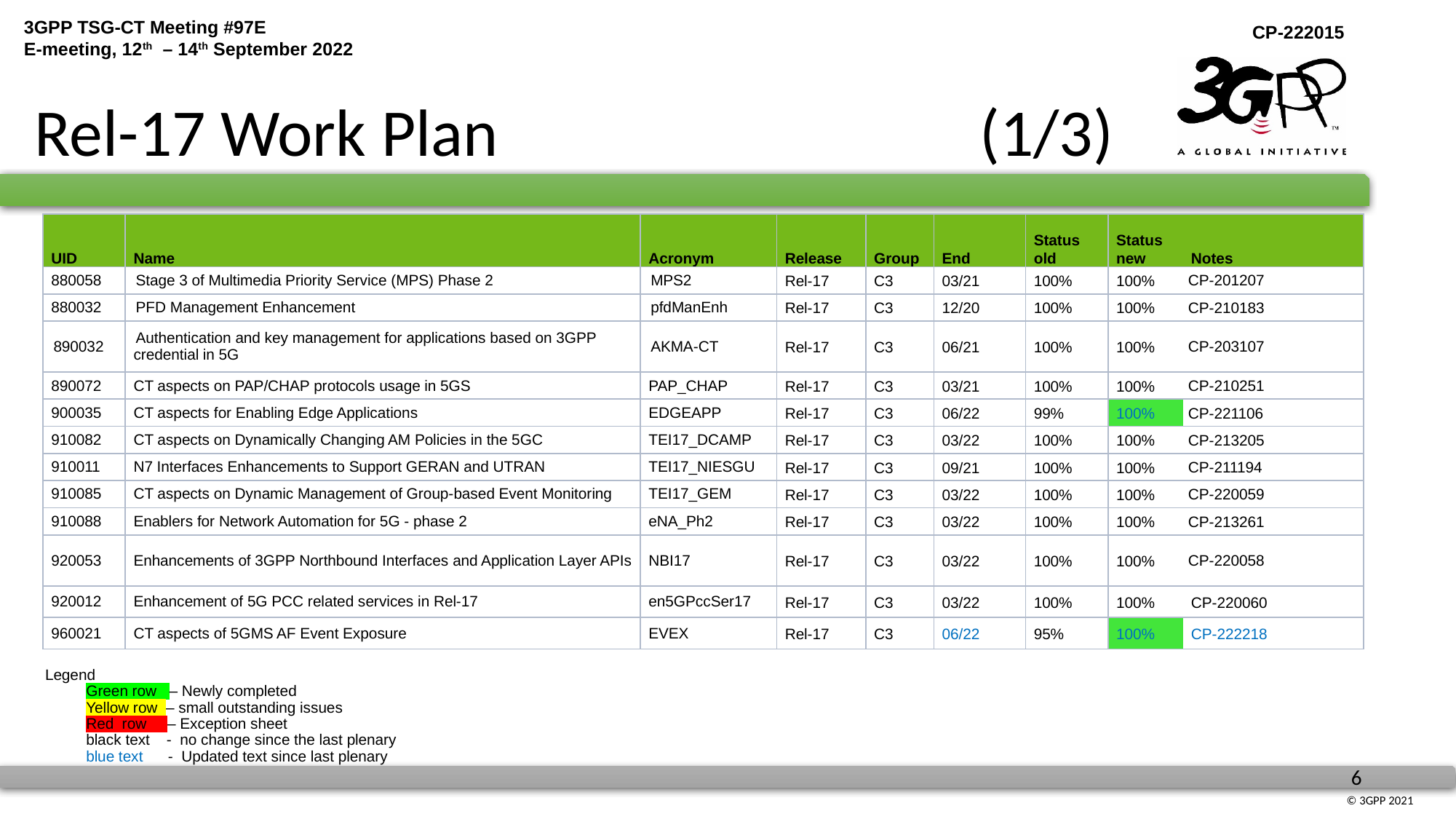

# Rel-17 Work Plan                                (1/3)
| UID | Name | Acronym | Release | Group | End | Status old | Status new | Notes |
| --- | --- | --- | --- | --- | --- | --- | --- | --- |
| 880058 | Stage 3 of Multimedia Priority Service (MPS) Phase 2 | MPS2 | Rel-17 | C3 | 03/21 | 100% | 100% | CP-201207 |
| 880032 | PFD Management Enhancement | pfdManEnh | Rel-17 | C3 | 12/20 | 100% | 100% | CP-210183 |
| 890032 | Authentication and key management for applications based on 3GPP credential in 5G | AKMA-CT | Rel-17 | C3 | 06/21 | 100% | 100% | CP-203107 |
| 890072 | CT aspects on PAP/CHAP protocols usage in 5GS | PAP\_CHAP | Rel-17 | C3 | 03/21 | 100% | 100% | CP-210251 |
| 900035 | CT aspects for Enabling Edge Applications | EDGEAPP | Rel-17 | C3 | 06/22 | 99% | 100% | CP-221106 |
| 910082 | CT aspects on Dynamically Changing AM Policies in the 5GC | TEI17\_DCAMP | Rel-17 | C3 | 03/22 | 100% | 100% | CP-213205 |
| 910011 | N7 Interfaces Enhancements to Support GERAN and UTRAN | TEI17\_NIESGU | Rel-17 | C3 | 09/21 | 100% | 100% | CP-211194 |
| 910085 | CT aspects on Dynamic Management of Group-based Event Monitoring | TEI17\_GEM | Rel-17 | C3 | 03/22 | 100% | 100% | CP-220059 |
| 910088 | Enablers for Network Automation for 5G - phase 2 | eNA\_Ph2 | Rel-17 | C3 | 03/22 | 100% | 100% | CP-213261 |
| 920053 | Enhancements of 3GPP Northbound Interfaces and Application Layer APIs | NBI17 | Rel-17 | C3 | 03/22 | 100% | 100% | CP-220058 |
| 920012 | Enhancement of 5G PCC related services in Rel-17 | en5GPccSer17 | Rel-17 | C3 | 03/22 | 100% | 100% | CP-220060 |
| 960021 | CT aspects of 5GMS AF Event Exposure | EVEX | Rel-17 | C3 | 06/22 | 95% | 100% | CP-222218 |
Legend
Green row   – Newly completed
	Yellow row  – small outstanding issues
Red  row     – Exception sheet
	black text    -  no change since the last plenary
	blue text      -  Updated text since last plenary